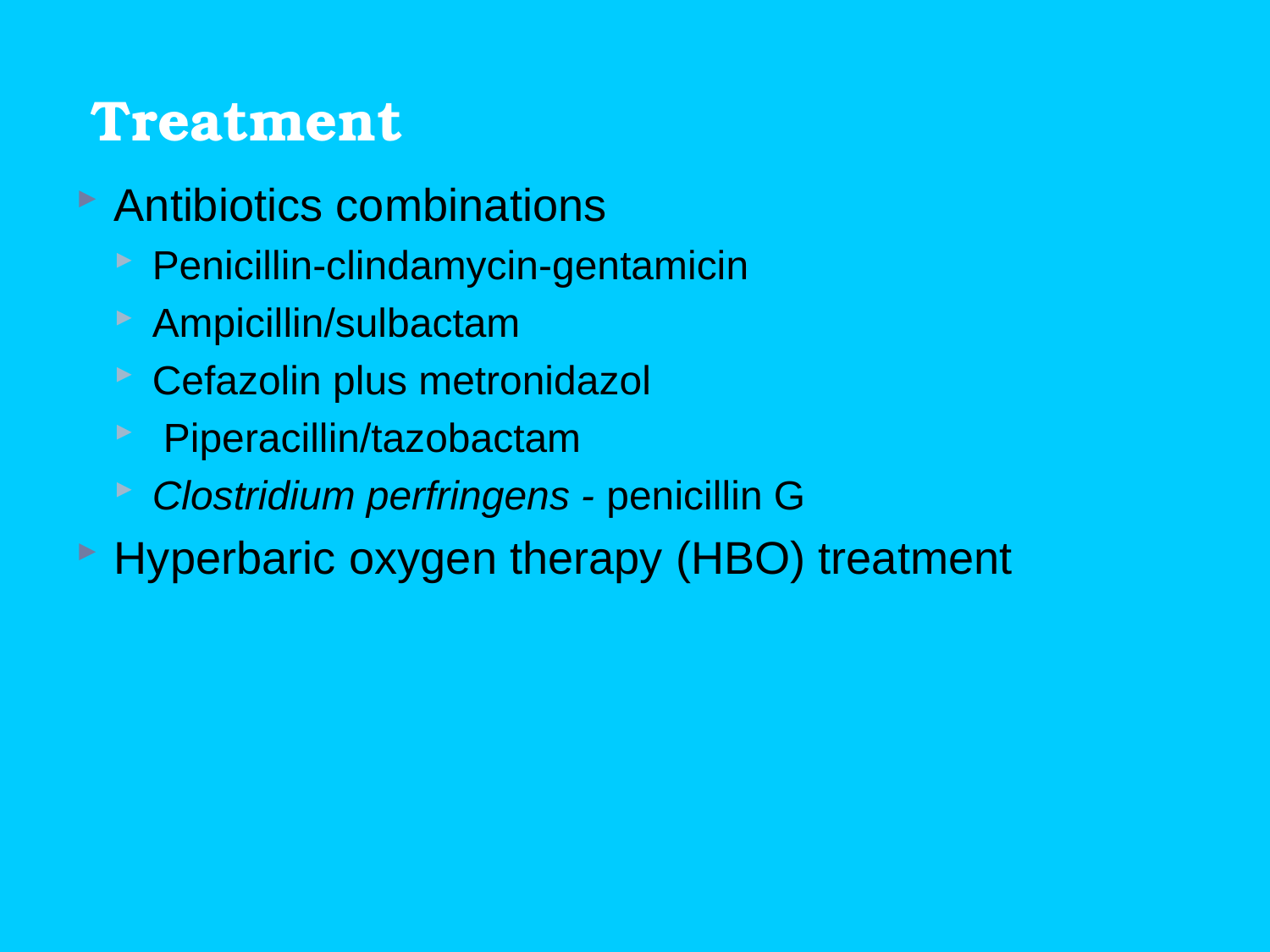

# Treatment
Antibiotics combinations
Penicillin-clindamycin-gentamicin
Ampicillin/sulbactam
Cefazolin plus metronidazol
 Piperacillin/tazobactam
Clostridium perfringens - penicillin G
Hyperbaric oxygen therapy (HBO) treatment
22